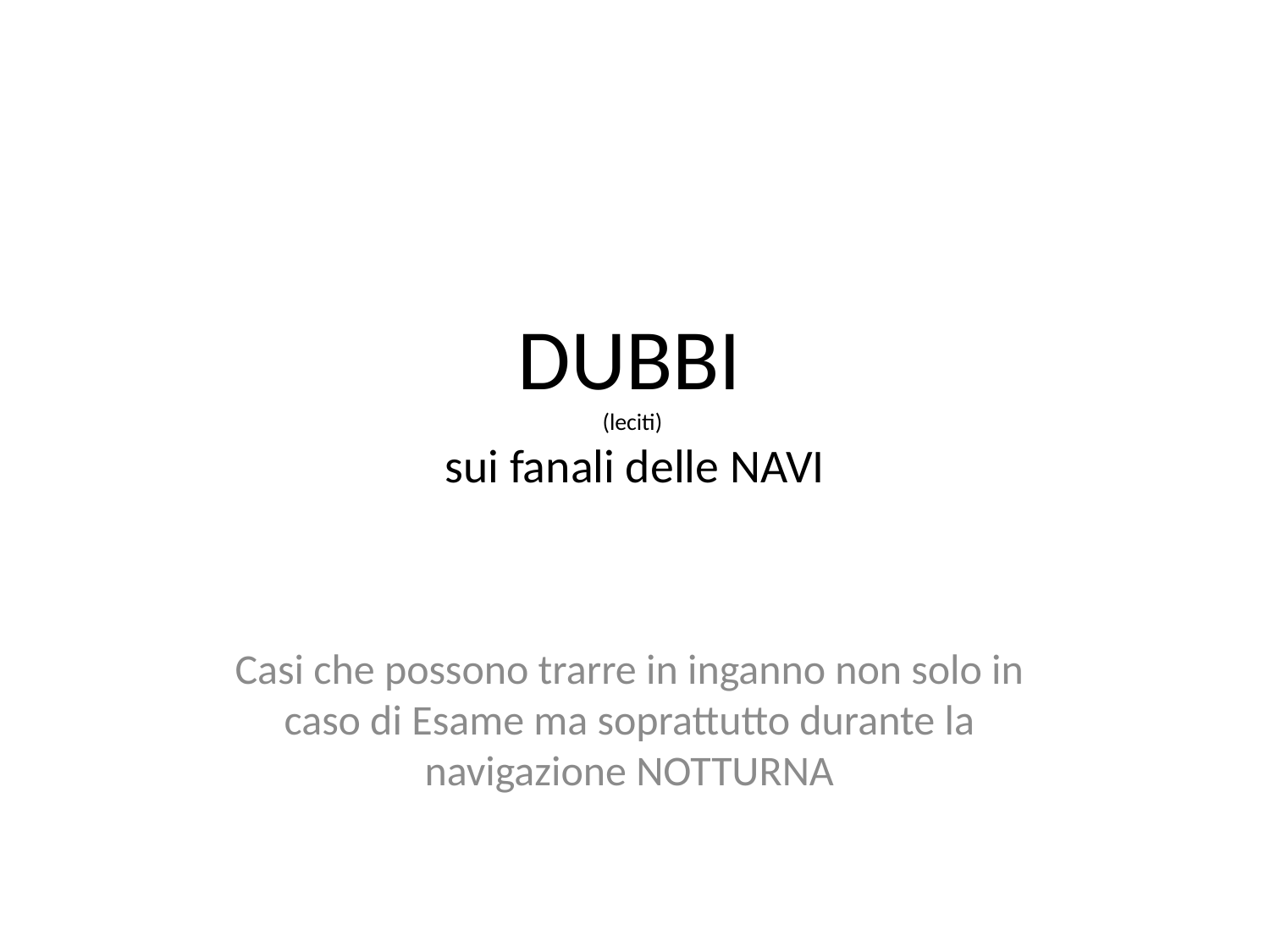

# DUBBI (leciti) sui fanali delle NAVI
Casi che possono trarre in inganno non solo in caso di Esame ma soprattutto durante la navigazione NOTTURNA